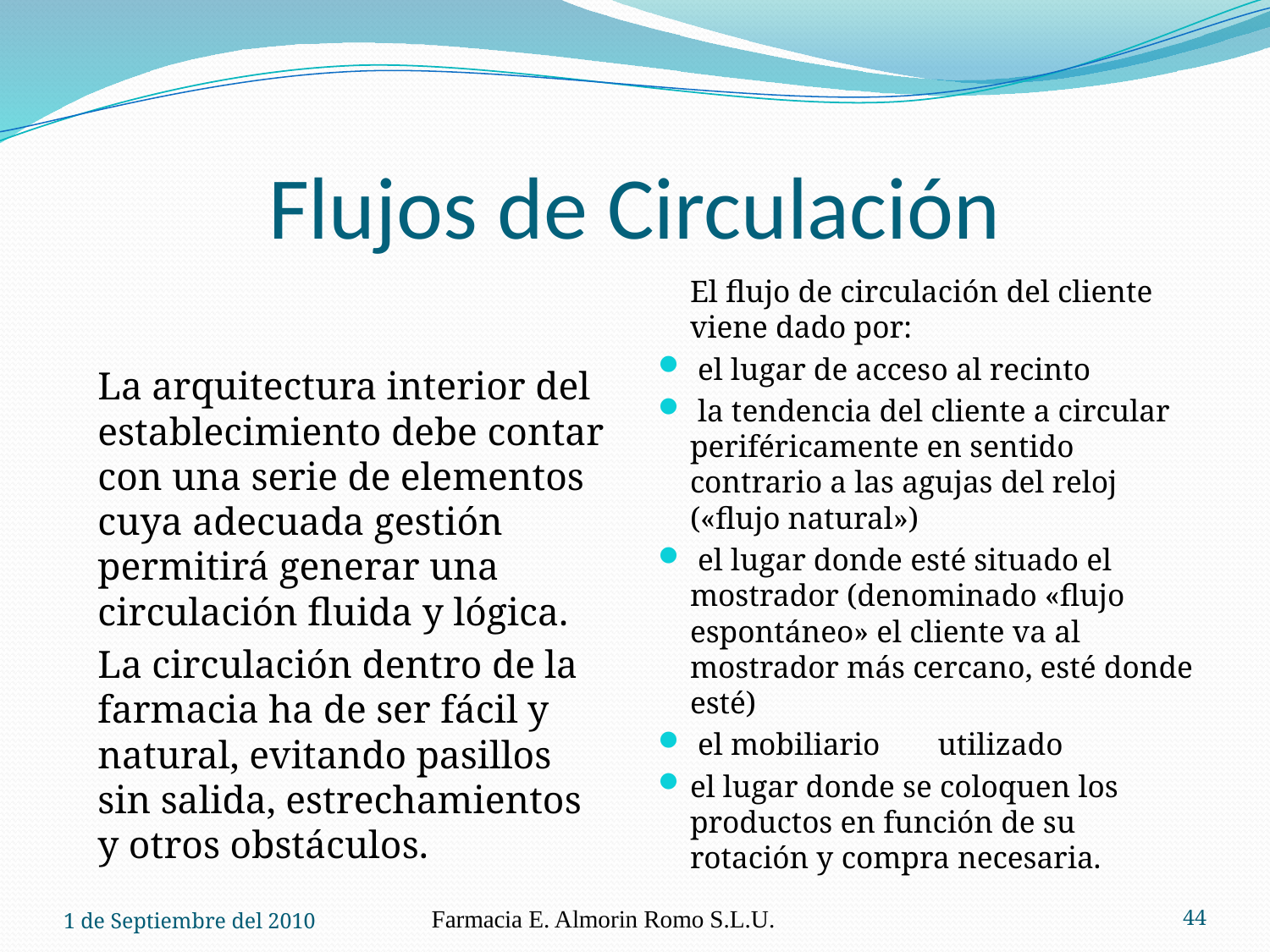

# Flujos de Circulación
	El flujo de circulación del cliente viene dado por:
 el lugar de acceso al recinto
 la tendencia del cliente a circular periféricamente en sentido contrario a las agujas del reloj («flujo natural»)
 el lugar donde esté situado el mostrador (denominado «flujo espontáneo» el cliente va al mostrador más cercano, esté donde esté)
 el mobiliario 	utilizado
el lugar donde se coloquen los productos en función de su rotación y compra necesaria.
	La arquitectura interior del establecimiento debe contar con una serie de elementos cuya adecuada gestión permitirá generar una circulación fluida y lógica.
	La circulación dentro de la farmacia ha de ser fácil y natural, evitando pasillos sin salida, estrechamientos y otros obstáculos.
1 de Septiembre del 2010
Farmacia E. Almorin Romo S.L.U.
44